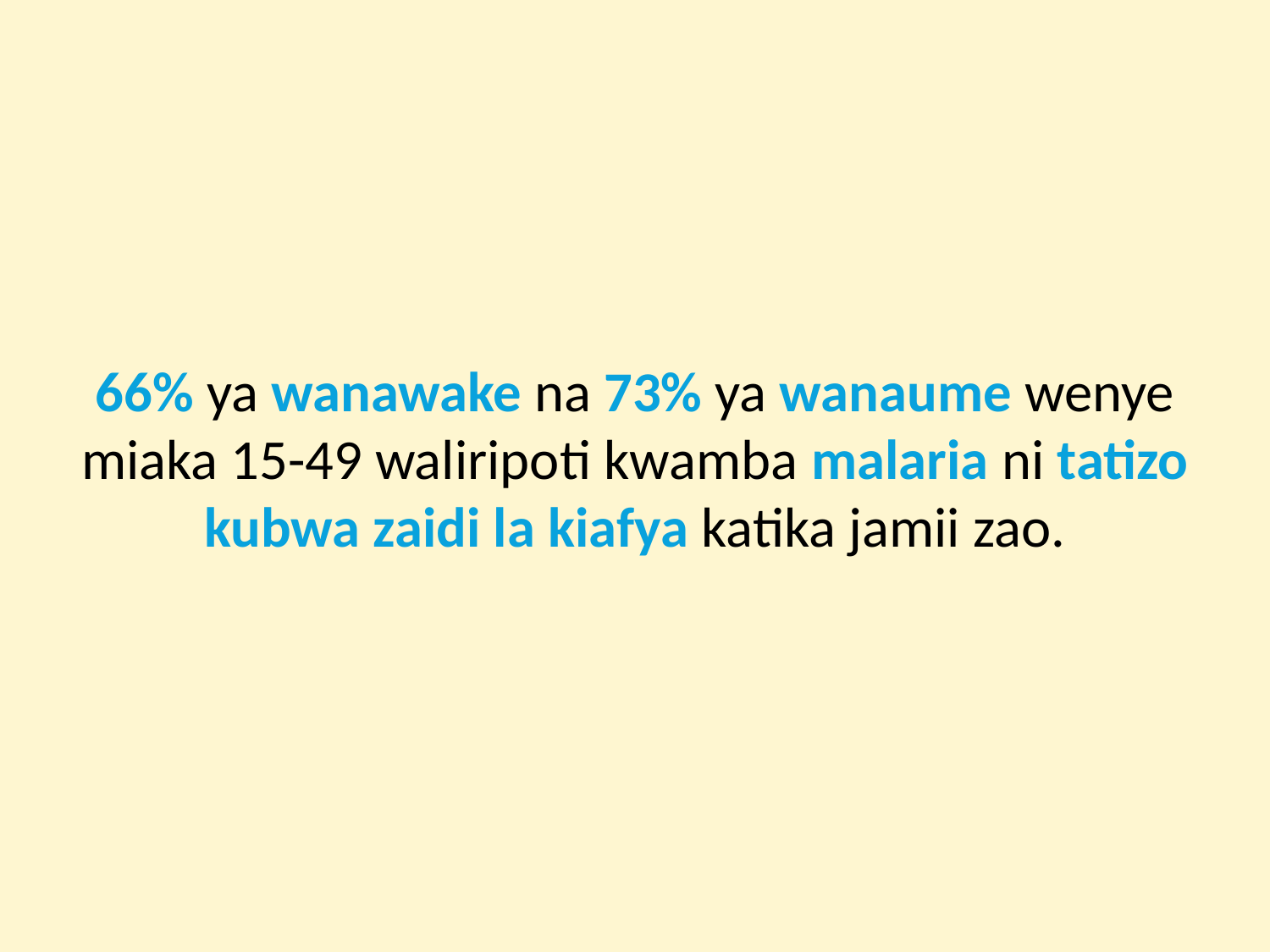

#
66% ya wanawake na 73% ya wanaume wenye miaka 15-49 waliripoti kwamba malaria ni tatizo kubwa zaidi la kiafya katika jamii zao.